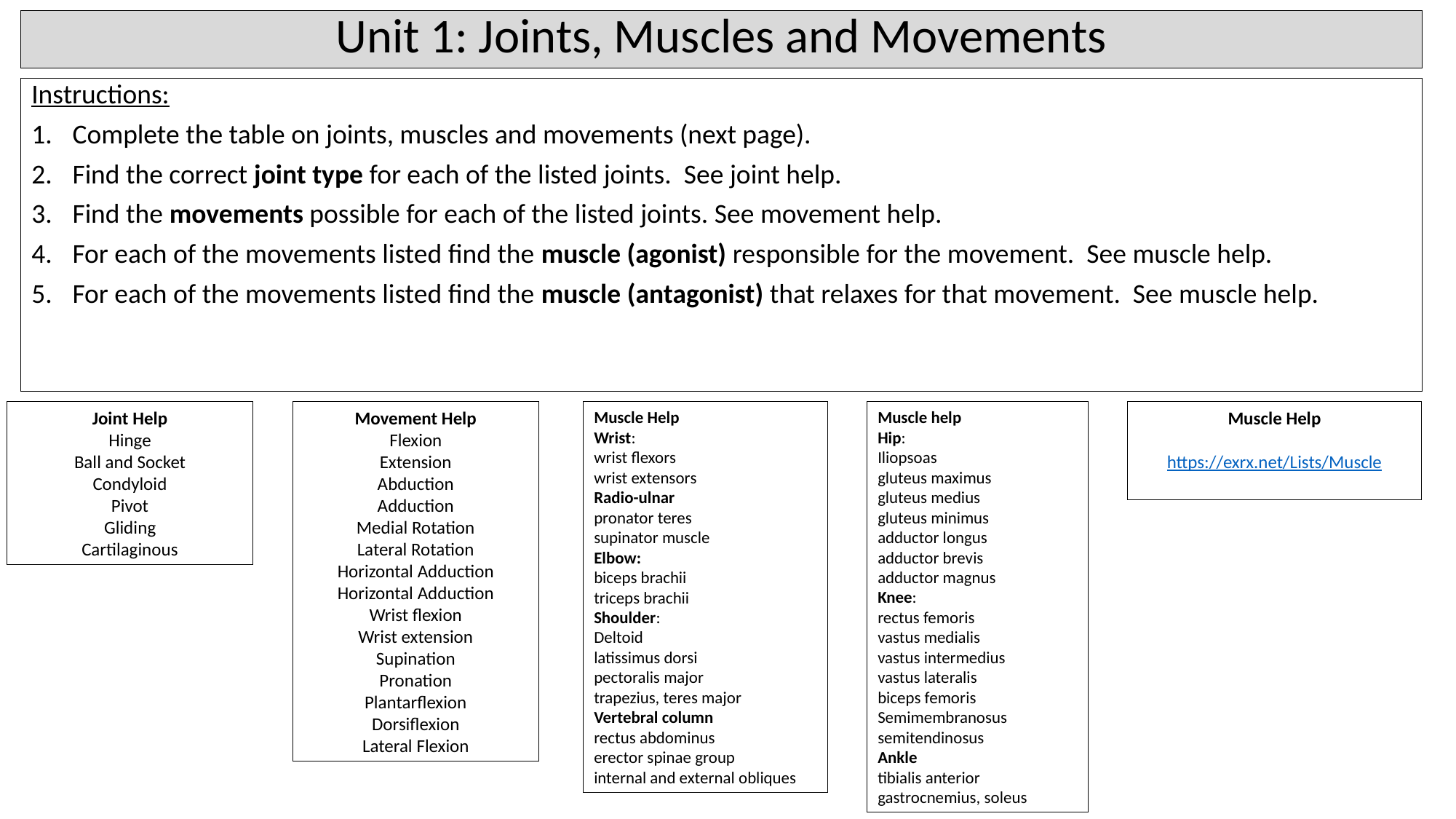

# Unit 1: Joints, Muscles and Movements
Instructions:
Complete the table on joints, muscles and movements (next page).
Find the correct joint type for each of the listed joints.  See joint help.
Find the movements possible for each of the listed joints. See movement help.
For each of the movements listed find the muscle (agonist) responsible for the movement.  See muscle help.
For each of the movements listed find the muscle (antagonist) that relaxes for that movement.  See muscle help.
Joint Help
Hinge
Ball and Socket
Condyloid
Pivot
Gliding
Cartilaginous
Movement Help
Flexion
Extension
Abduction
Adduction
Medial Rotation
Lateral Rotation
Horizontal Adduction
Horizontal Adduction
Wrist flexion
Wrist extension
Supination
Pronation
Plantarflexion
Dorsiflexion
Lateral Flexion
Muscle Help
Wrist:
wrist flexors
wrist extensors
Radio-ulnar
pronator teres
supinator muscle
Elbow:
biceps brachii
triceps brachii
Shoulder:
Deltoid
latissimus dorsi
pectoralis major
trapezius, teres major
Vertebral column
rectus abdominus
erector spinae group
internal and external obliques
Muscle help
Hip:
Iliopsoas
gluteus maximus
gluteus medius
gluteus minimus
adductor longus
adductor brevis
adductor magnus
Knee:
rectus femoris
vastus medialis
vastus intermedius
vastus lateralis
biceps femoris
Semimembranosus
semitendinosus
Ankle
tibialis anterior
gastrocnemius, soleus
Muscle Help

https://exrx.net/Lists/Muscle